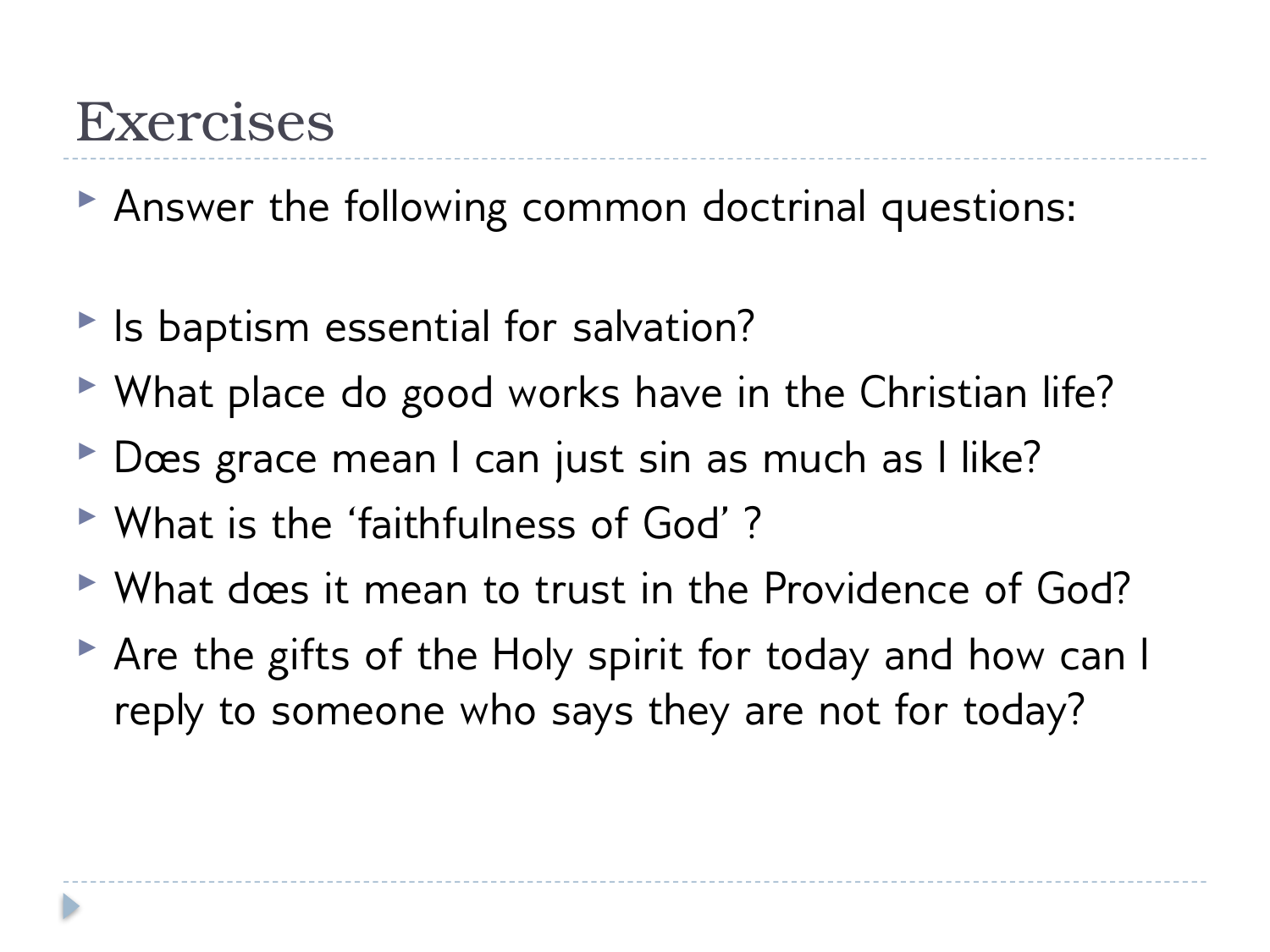

# Exercises
Answer the following common doctrinal questions:
Is baptism essential for salvation?
What place do good works have in the Christian life?
Does grace mean I can just sin as much as I like?
What is the ‘faithfulness of God’ ?
What does it mean to trust in the Providence of God?
Are the gifts of the Holy spirit for today and how can I reply to someone who says they are not for today?